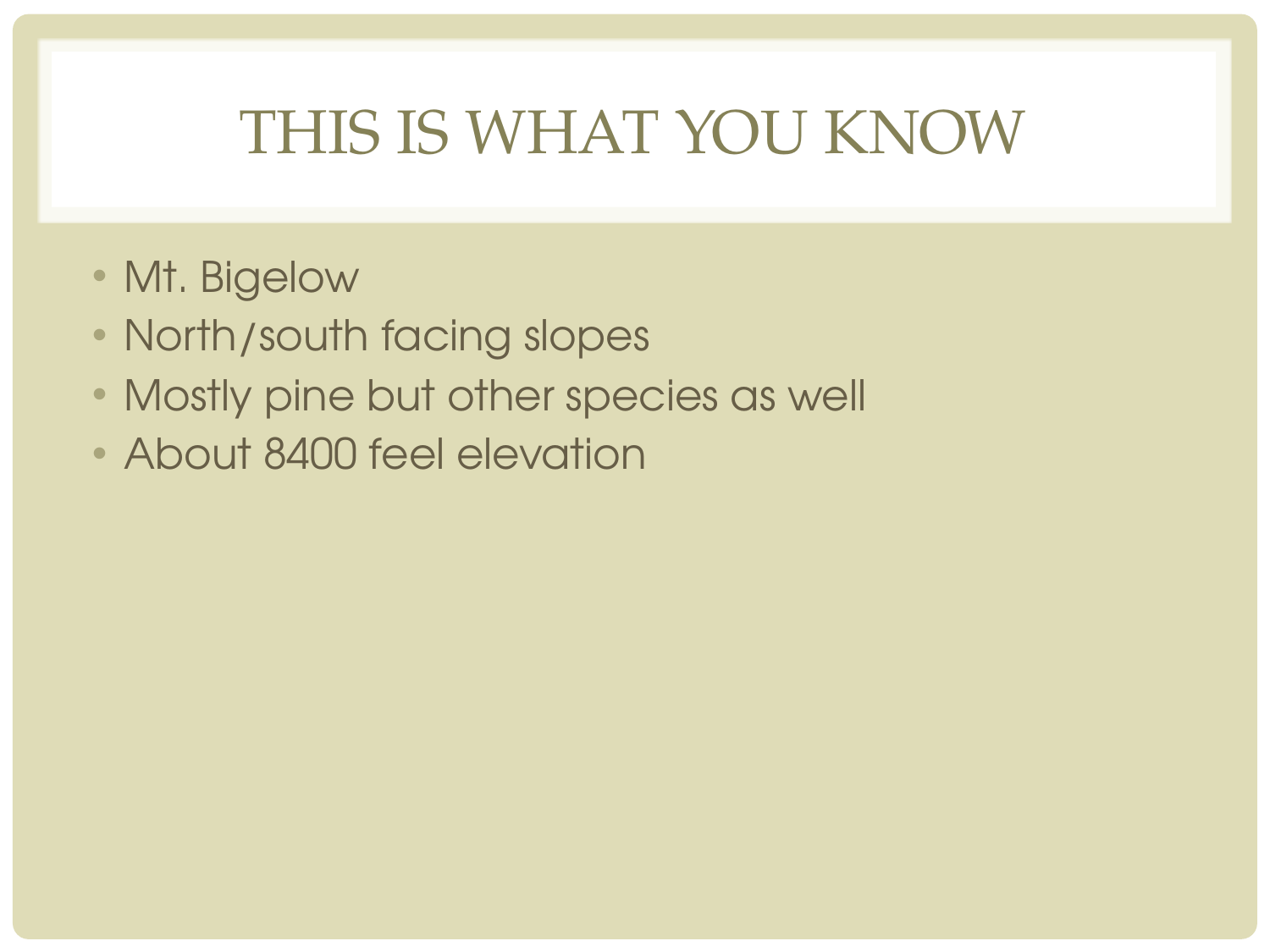

# This is what you know
Mt. Bigelow
North/south facing slopes
Mostly pine but other species as well
About 8400 feel elevation